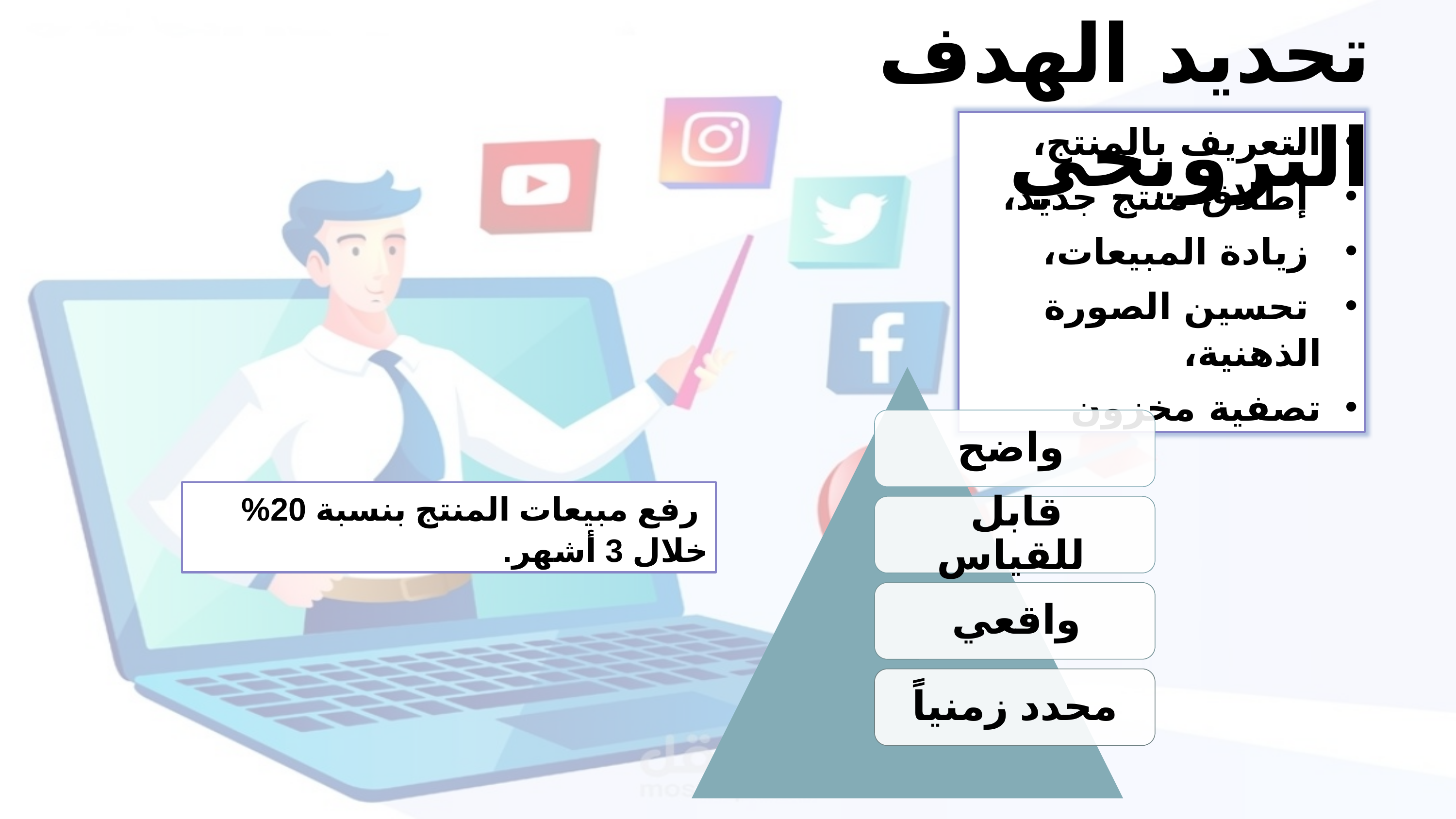

تحديد الهدف الترويجي
التعريف بالمنتج،
 إطلاق منتج جديد،
 زيادة المبيعات،
 تحسين الصورة الذهنية،
تصفية مخزون
واضح
قابل للقياس
واقعي
محدد زمنياً
 رفع مبيعات المنتج بنسبة 20% خلال 3 أشهر.